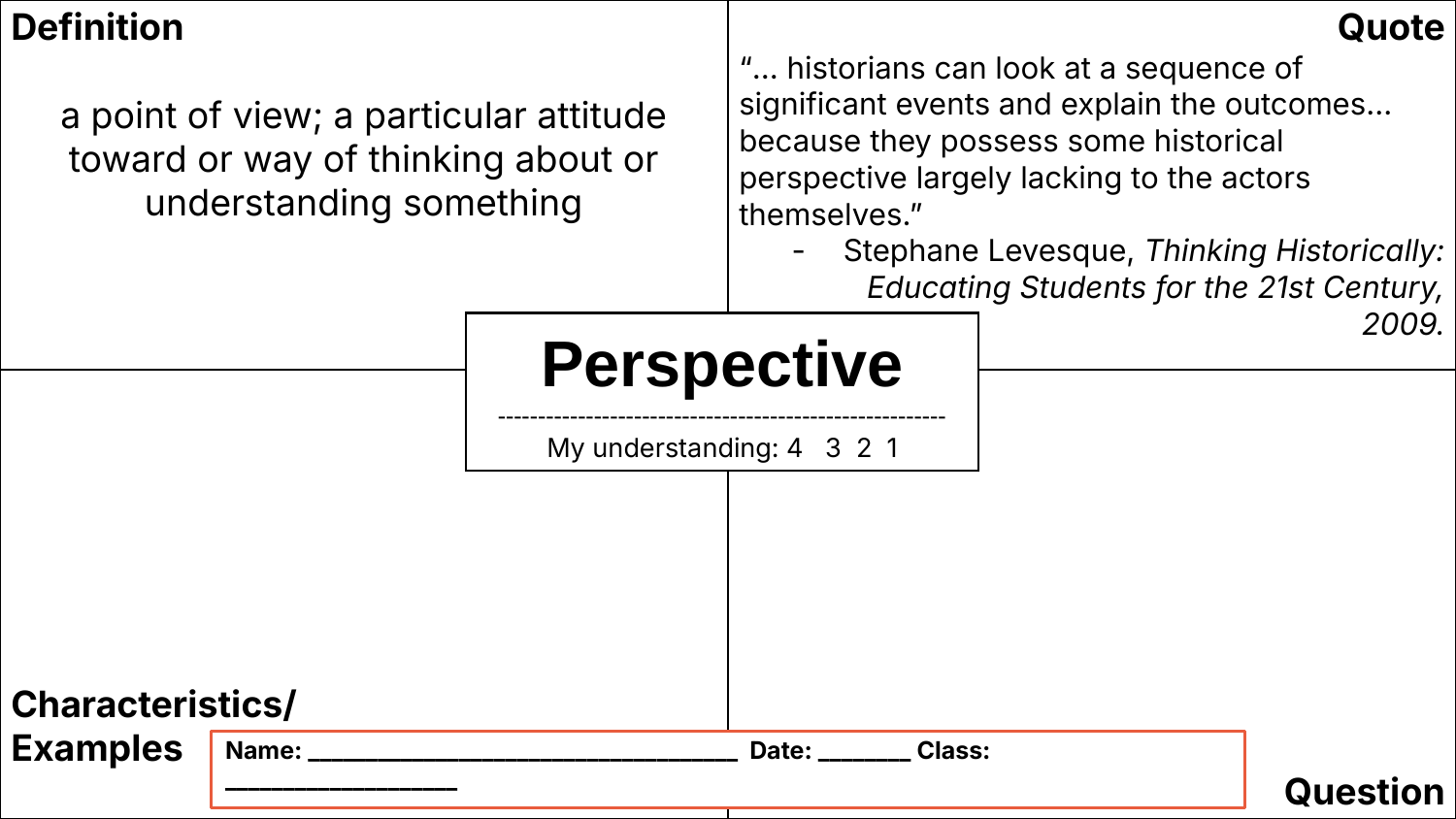

| Definition a point of view; a particular attitude toward or way of thinking about or understanding something | Quote “... historians can look at a sequence of significant events and explain the outcomes… because they possess some historical perspective largely lacking to the actors themselves.” Stephane Levesque, Thinking Historically: Educating Students for the 21st Century, 2009. |
| --- | --- |
| Characteristics/ Examples | Question |
Perspective
--------------------------------------------------------
My understanding: 4   3  2  1
Name: _____________________________________  Date: ________ Class: ____________________